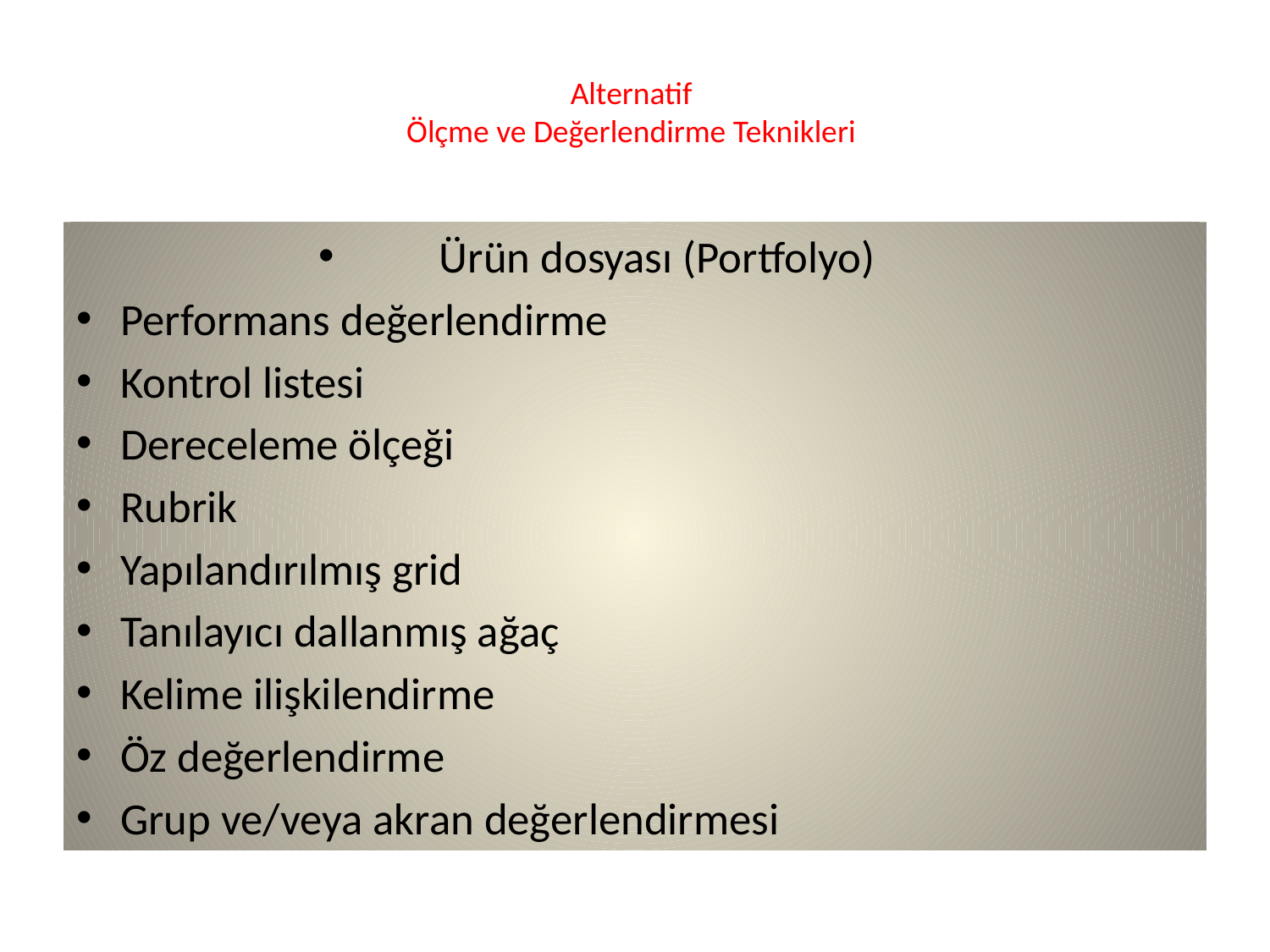

# Alternatif Ölçme ve Değerlendirme Teknikleri
Ürün dosyası (Portfolyo)
Performans değerlendirme
Kontrol listesi
Dereceleme ölçeği
Rubrik
Yapılandırılmış grid
Tanılayıcı dallanmış ağaç
Kelime ilişkilendirme
Öz değerlendirme
Grup ve/veya akran değerlendirmesi